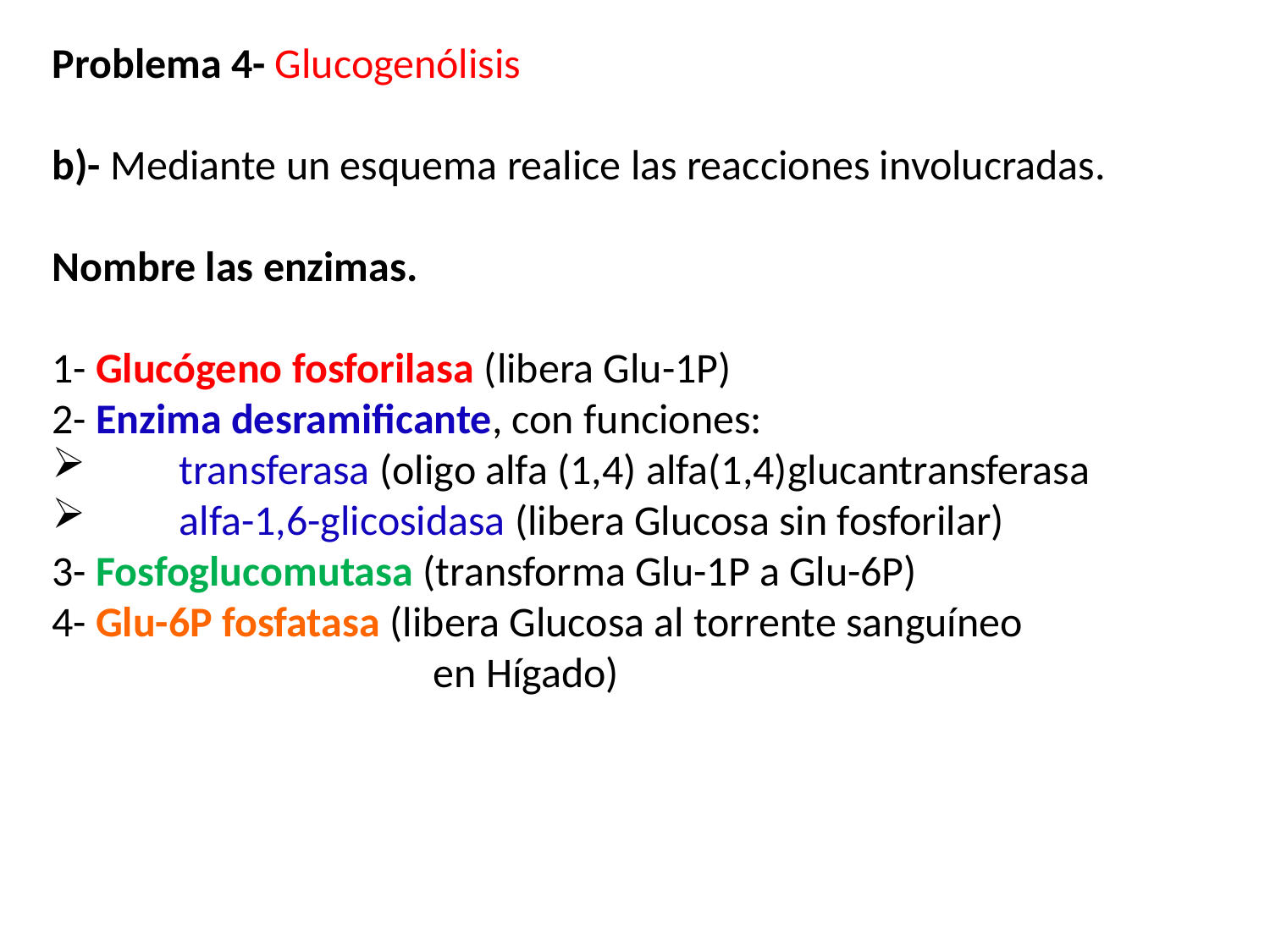

Problema 4- Glucogenólisis

b)- Mediante un esquema realice las reacciones involucradas.

Nombre las enzimas.

1- Glucógeno fosforilasa (libera Glu-1P)
2- Enzima desramificante, con funciones:
	transferasa (oligo alfa (1,4) alfa(1,4)glucantransferasa
	alfa-1,6-glicosidasa (libera Glucosa sin fosforilar)
3- Fosfoglucomutasa (transforma Glu-1P a Glu-6P)
4- Glu-6P fosfatasa (libera Glucosa al torrente sanguíneo 					en Hígado)